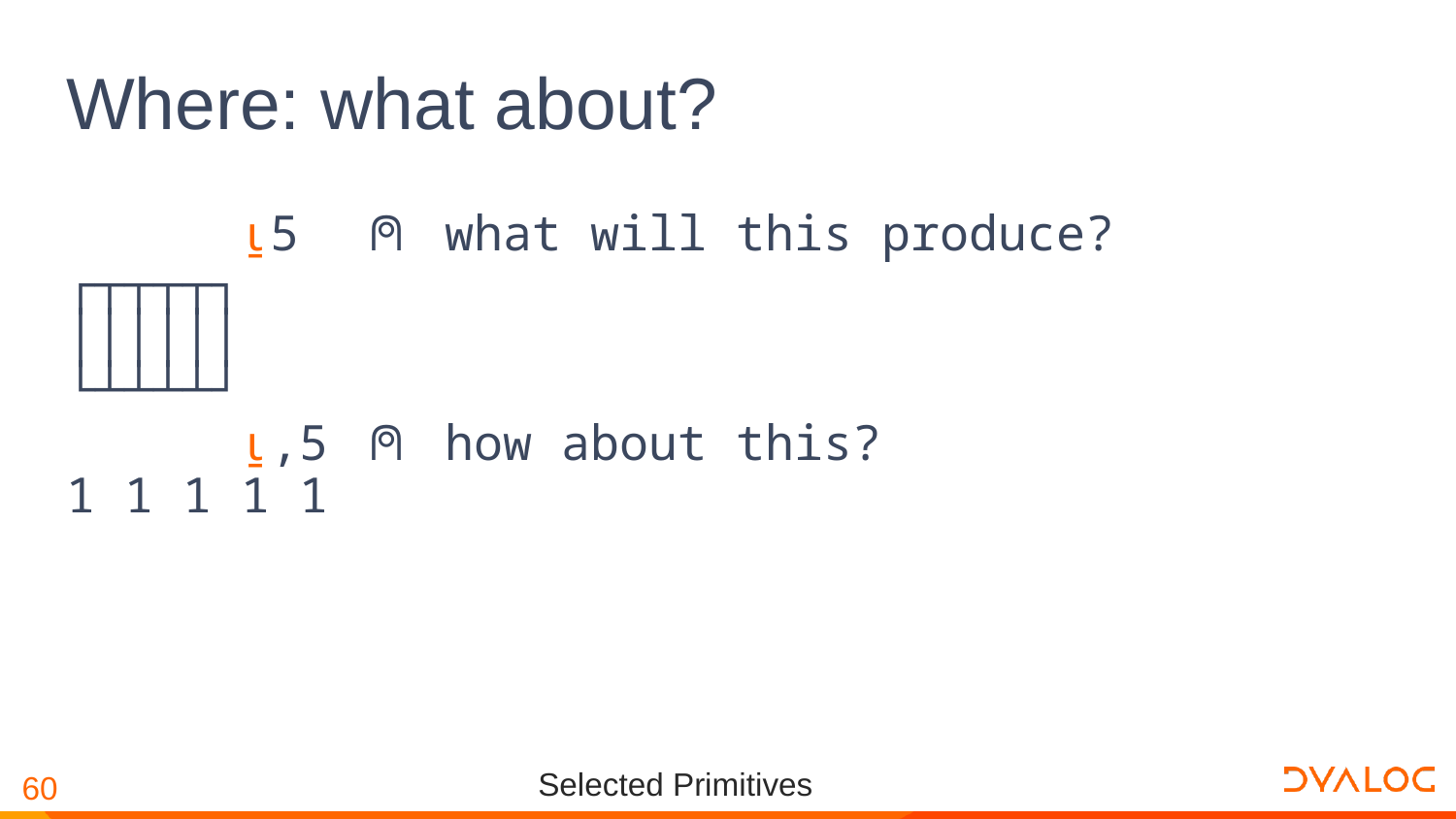

# Where: what about?
      ⍸5  ⍝ what will this produce?
┌┬┬┬┬┐
││││││
└┴┴┴┴┘
      ⍸,5 ⍝ how about this?
1 1 1 1 1